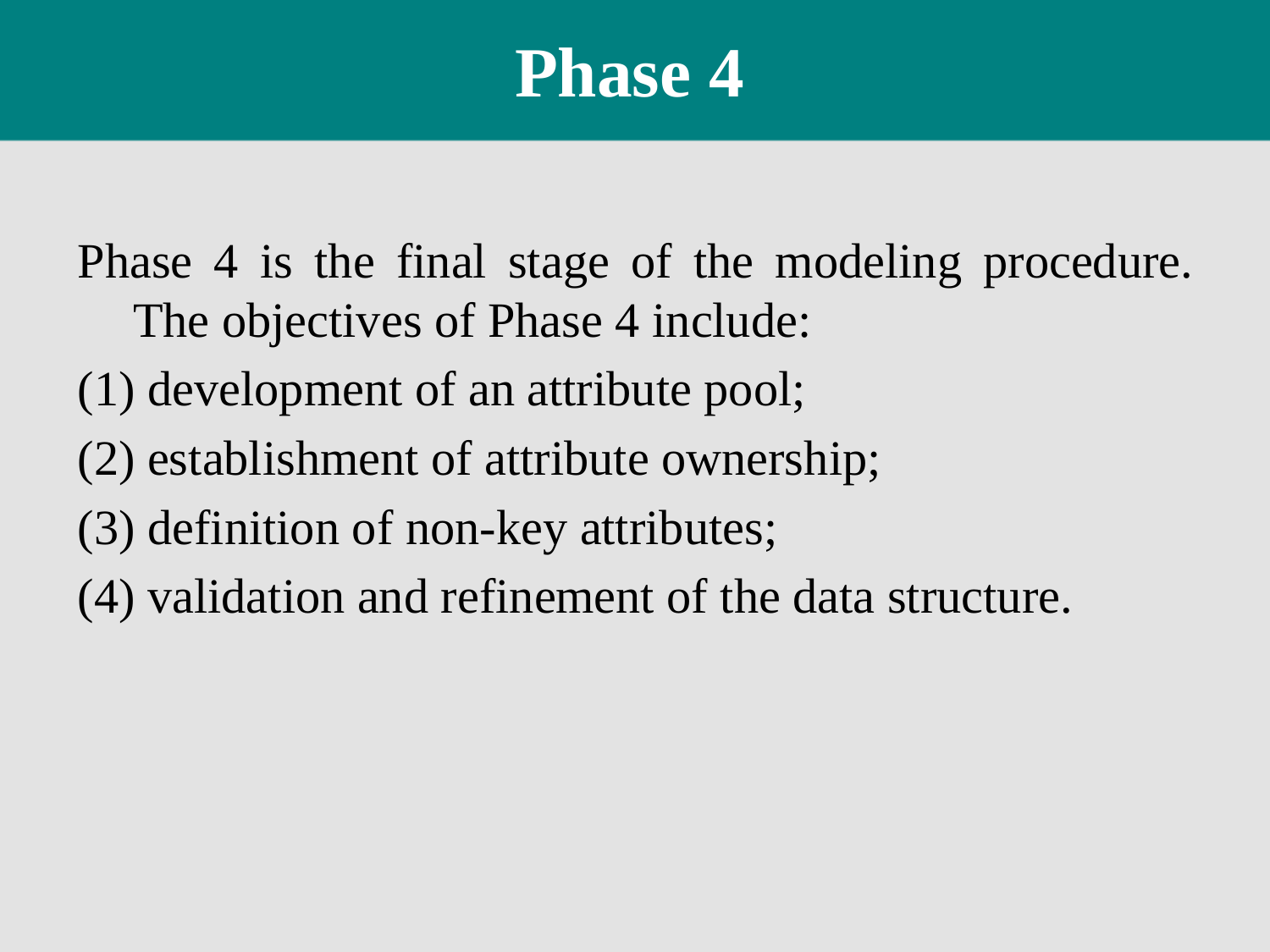

# Phase 4
Phase 4 is the final stage of the modeling procedure. The objectives of Phase 4 include:
(1) development of an attribute pool;
(2) establishment of attribute ownership;
(3) definition of non-key attributes;
(4) validation and refinement of the data structure.